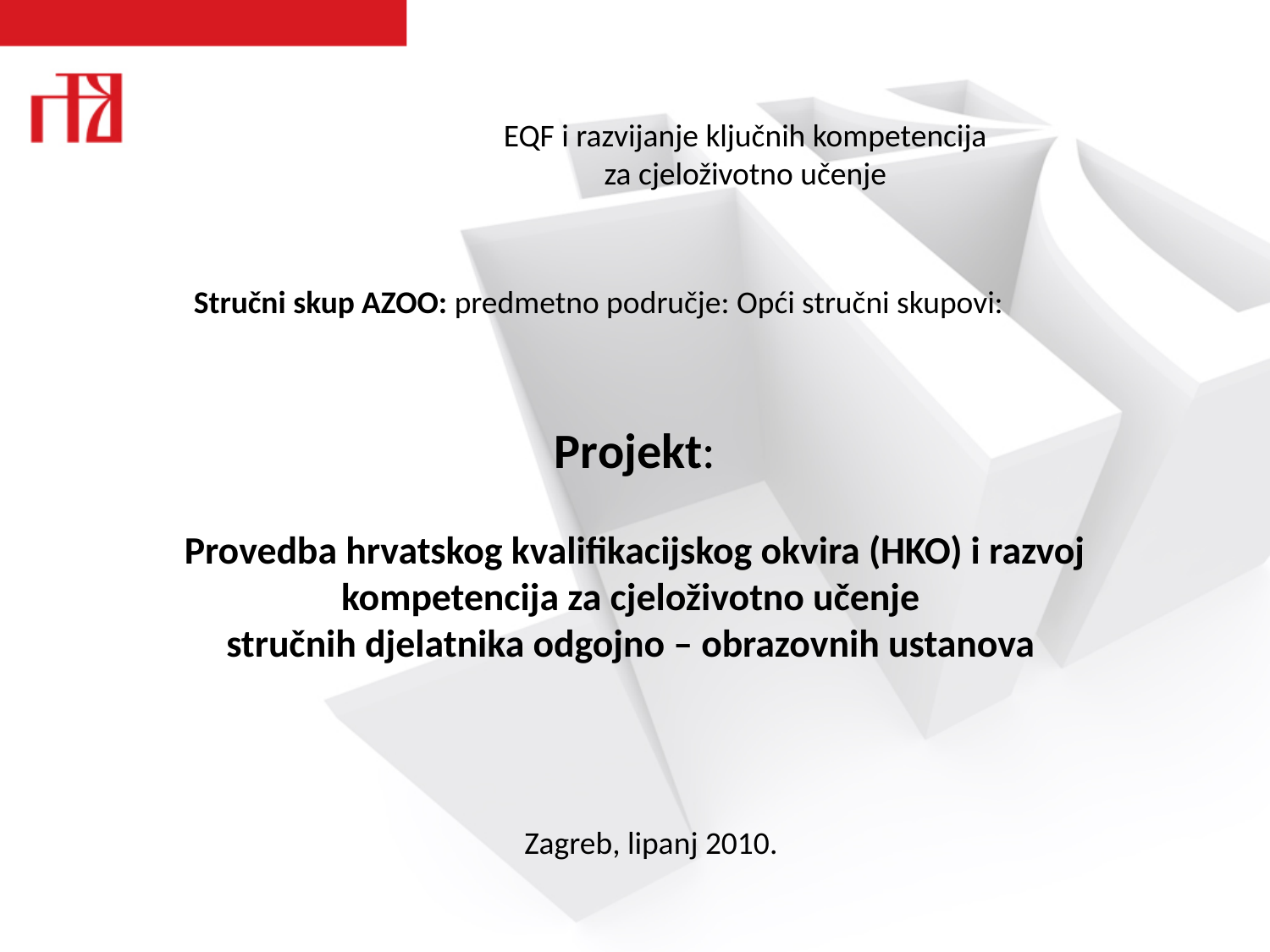

EQF i razvijanje ključnih kompetencija
za cjeloživotno učenje
 Stručni skup AZOO: predmetno područje: Opći stručni skupovi:

Projekt:

Provedba hrvatskog kvalifikacijskog okvira (HKO) i razvoj kompetencija za cjeloživotno učenje
stručnih djelatnika odgojno – obrazovnih ustanova
Zagreb, lipanj 2010.